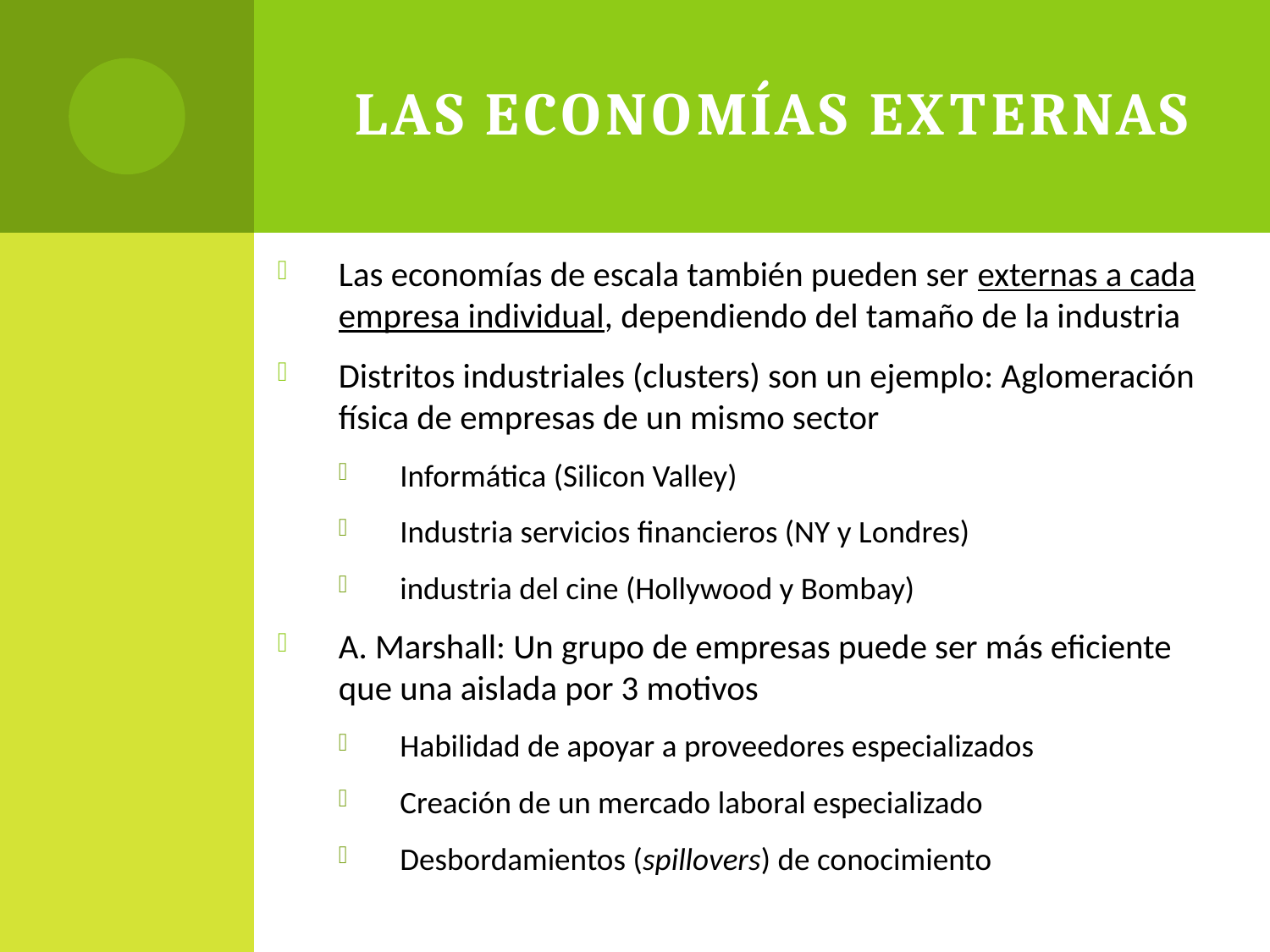

# las economías externas
Las economías de escala también pueden ser externas a cada empresa individual, dependiendo del tamaño de la industria
Distritos industriales (clusters) son un ejemplo: Aglomeración física de empresas de un mismo sector
Informática (Silicon Valley)
Industria servicios financieros (NY y Londres)
industria del cine (Hollywood y Bombay)
A. Marshall: Un grupo de empresas puede ser más eficiente que una aislada por 3 motivos
Habilidad de apoyar a proveedores especializados
Creación de un mercado laboral especializado
Desbordamientos (spillovers) de conocimiento